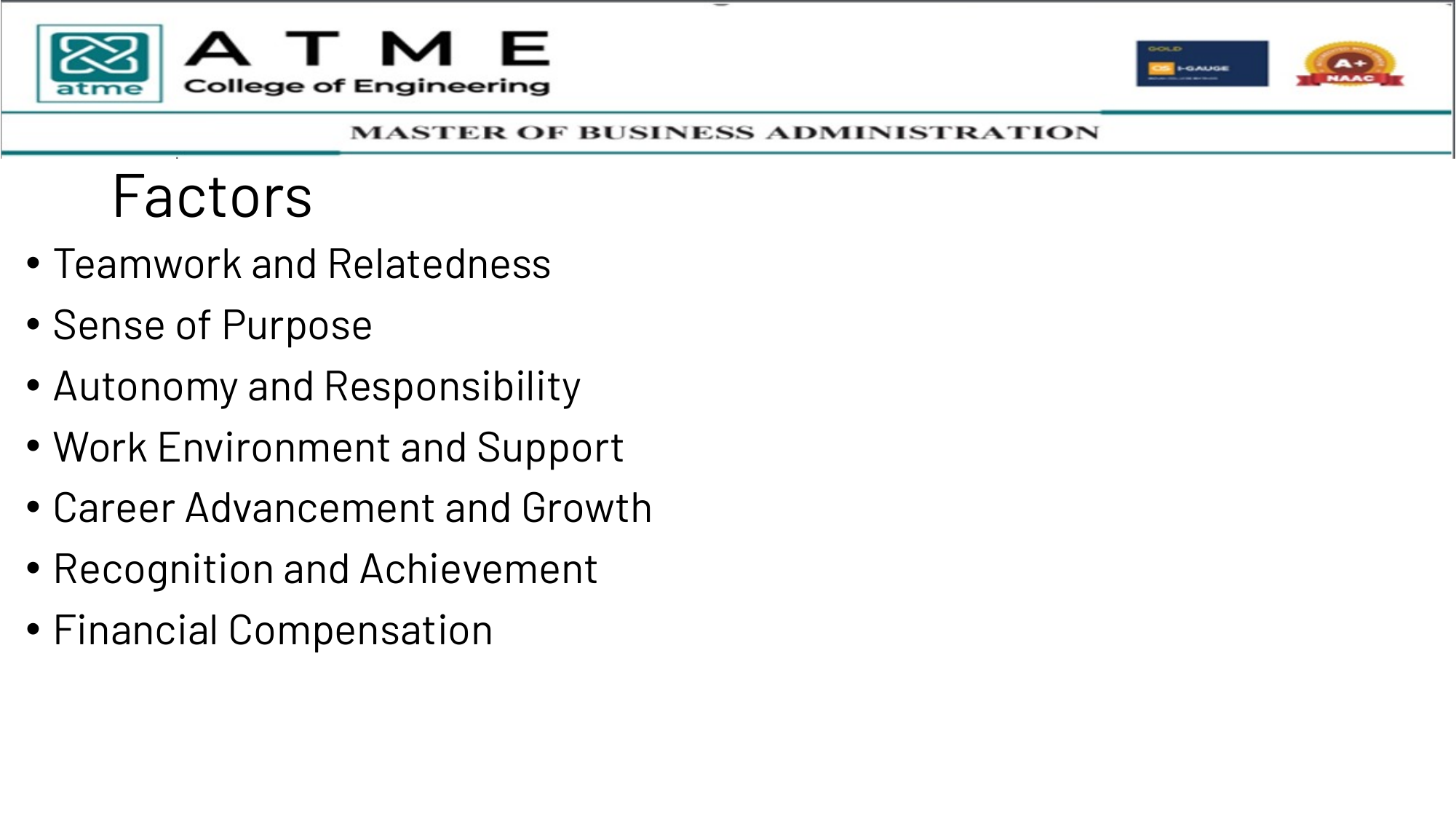

# Factors
Teamwork and Relatedness
Sense of Purpose
Autonomy and Responsibility
Work Environment and Support
Career Advancement and Growth
Recognition and Achievement
Financial Compensation